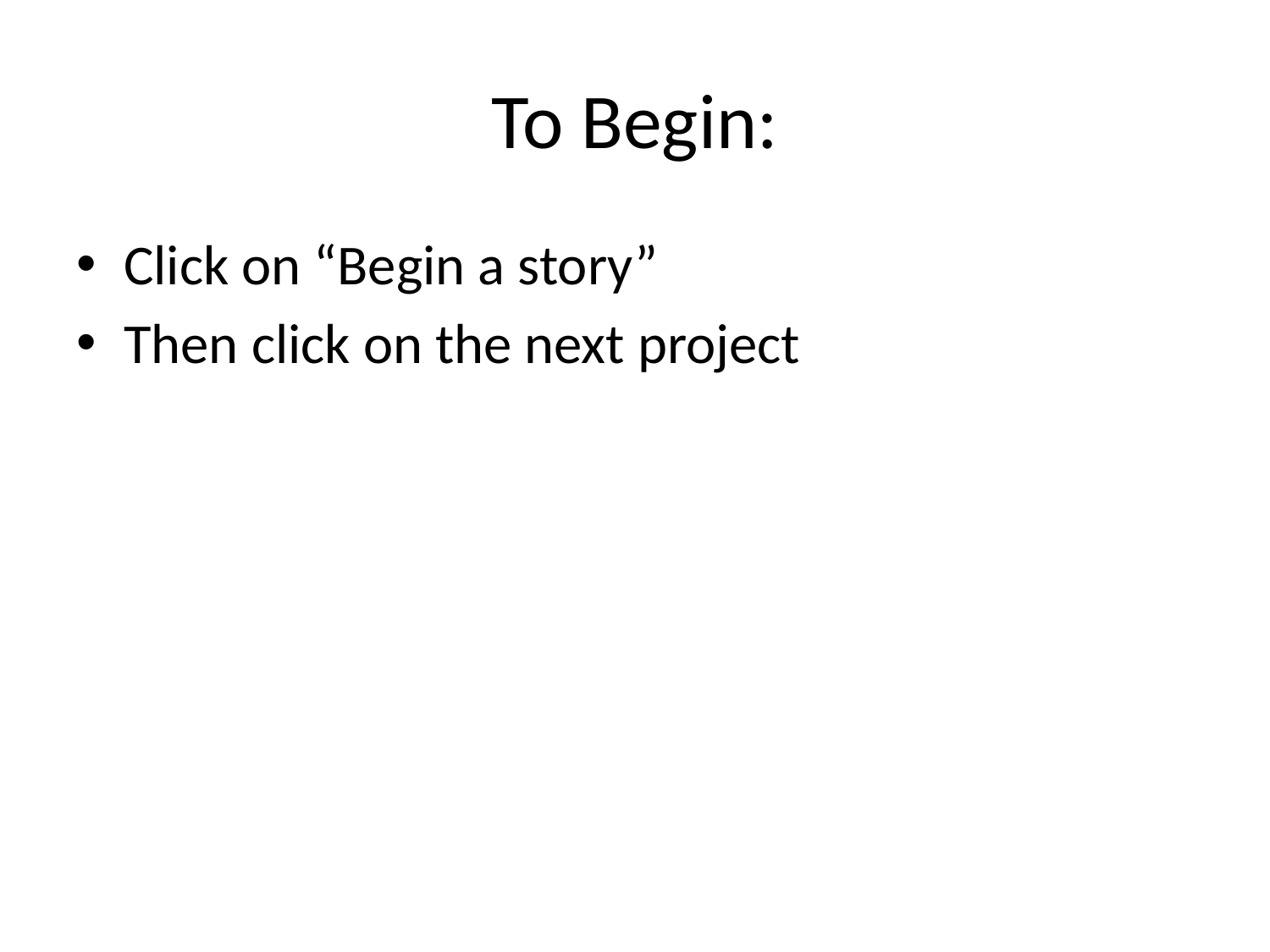

# To Begin:
Click on “Begin a story”
Then click on the next project